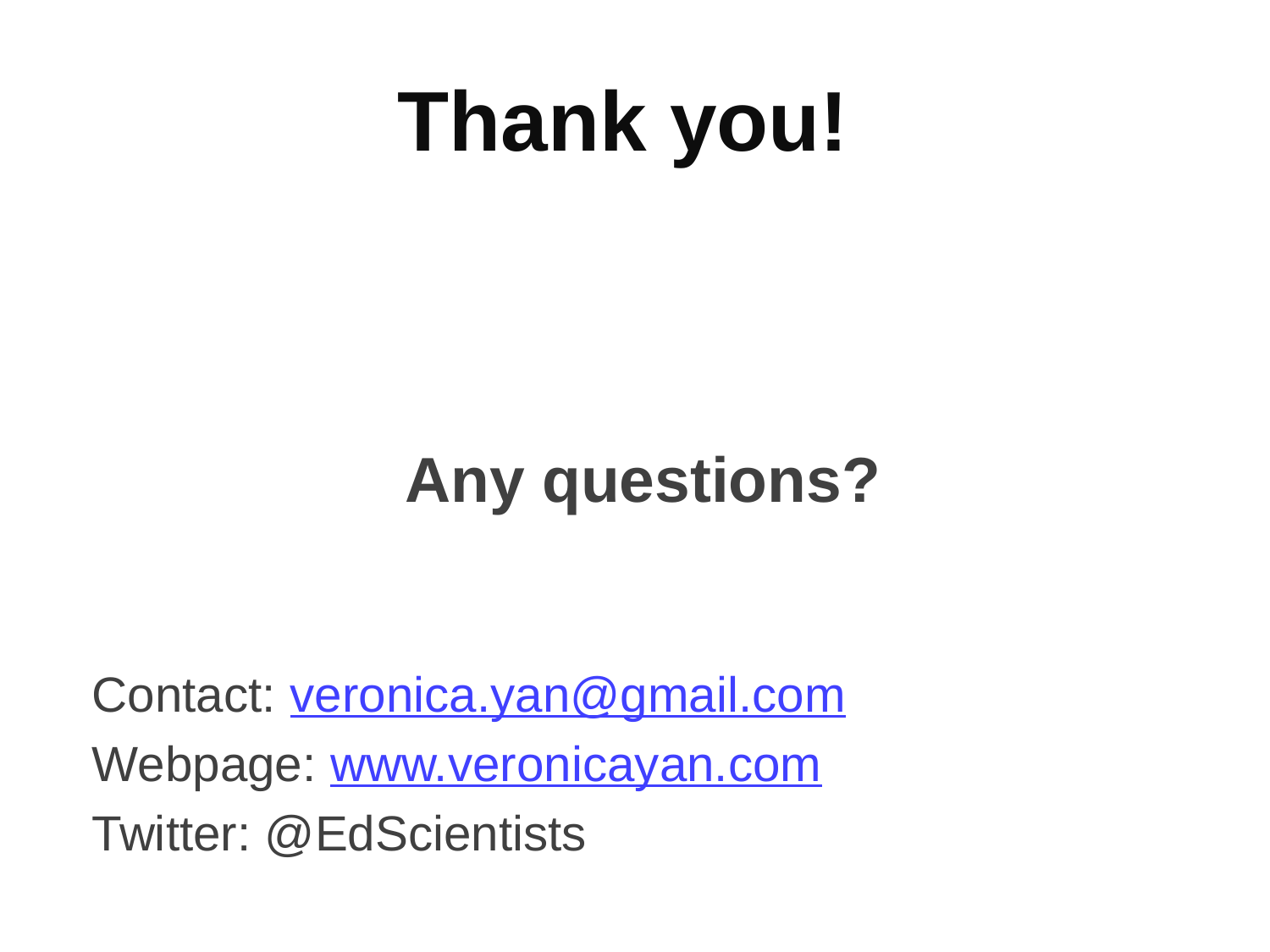

# Thank you!

Any questions?

Contact: veronica.yan@gmail.com
Webpage: www.veronicayan.com
Twitter: @EdScientists